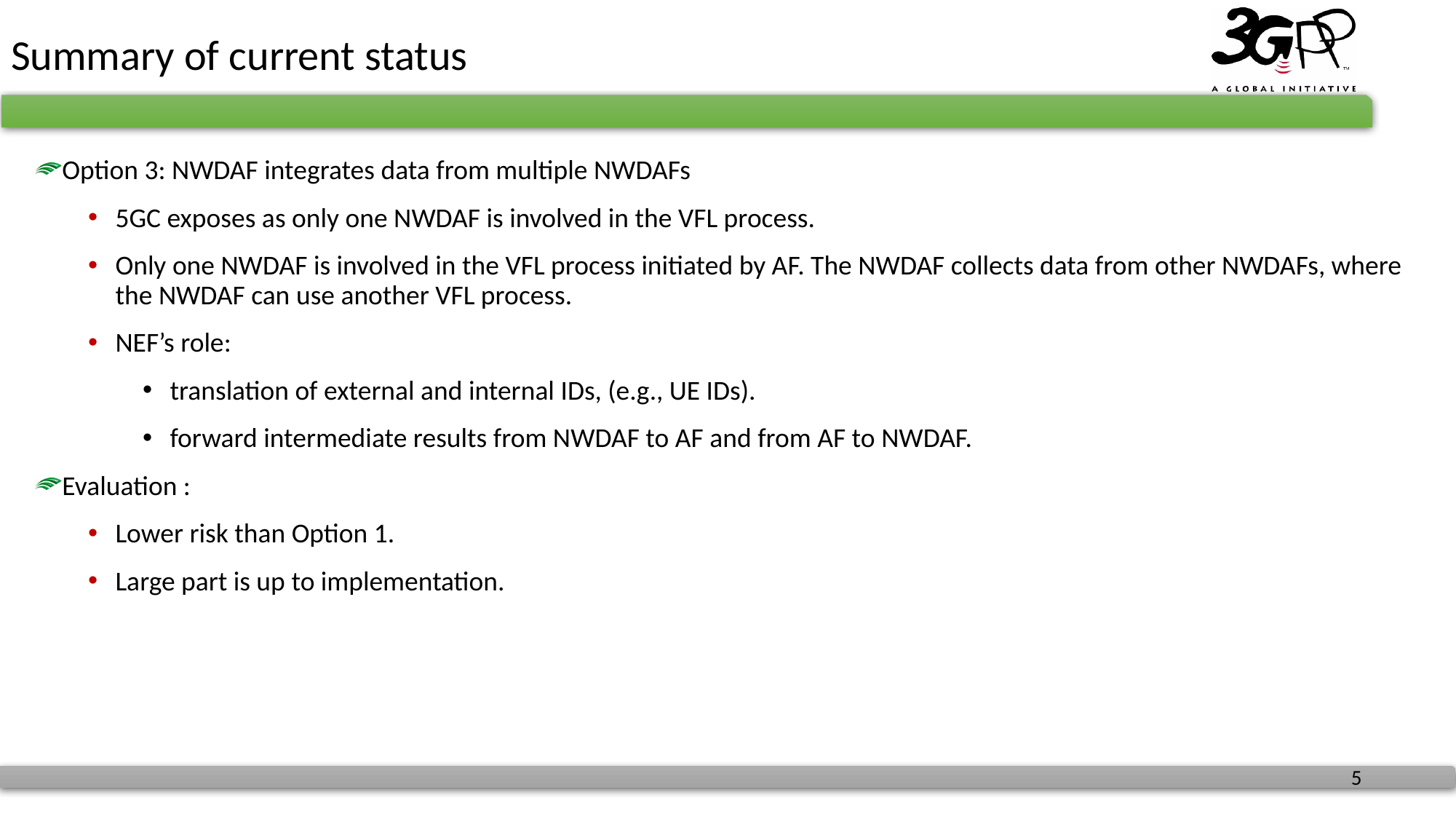

# Summary of current status
Option 3: NWDAF integrates data from multiple NWDAFs
5GC exposes as only one NWDAF is involved in the VFL process.
Only one NWDAF is involved in the VFL process initiated by AF. The NWDAF collects data from other NWDAFs, where the NWDAF can use another VFL process.
NEF’s role:
translation of external and internal IDs, (e.g., UE IDs).
forward intermediate results from NWDAF to AF and from AF to NWDAF.
Evaluation :
Lower risk than Option 1.
Large part is up to implementation.